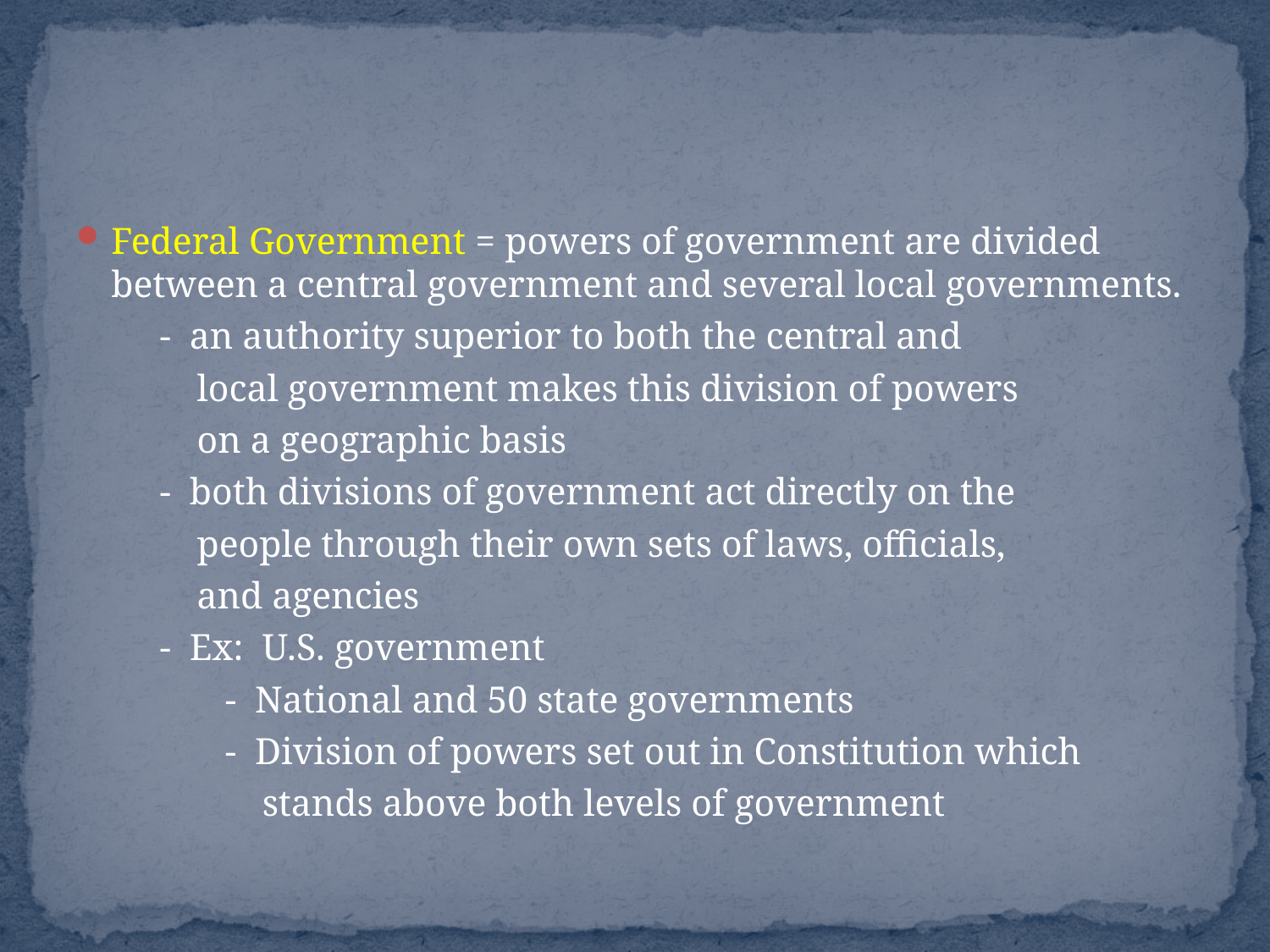

#
Federal Government = powers of government are divided between a central government and several local governments.
         -  an authority superior to both the central and
             local government makes this division of powers
             on a geographic basis
         -  both divisions of government act directly on the
             people through their own sets of laws, officials,
             and agencies
         -  Ex:  U.S. government
                -  National and 50 state governments
                -  Division of powers set out in Constitution which
                    stands above both levels of government